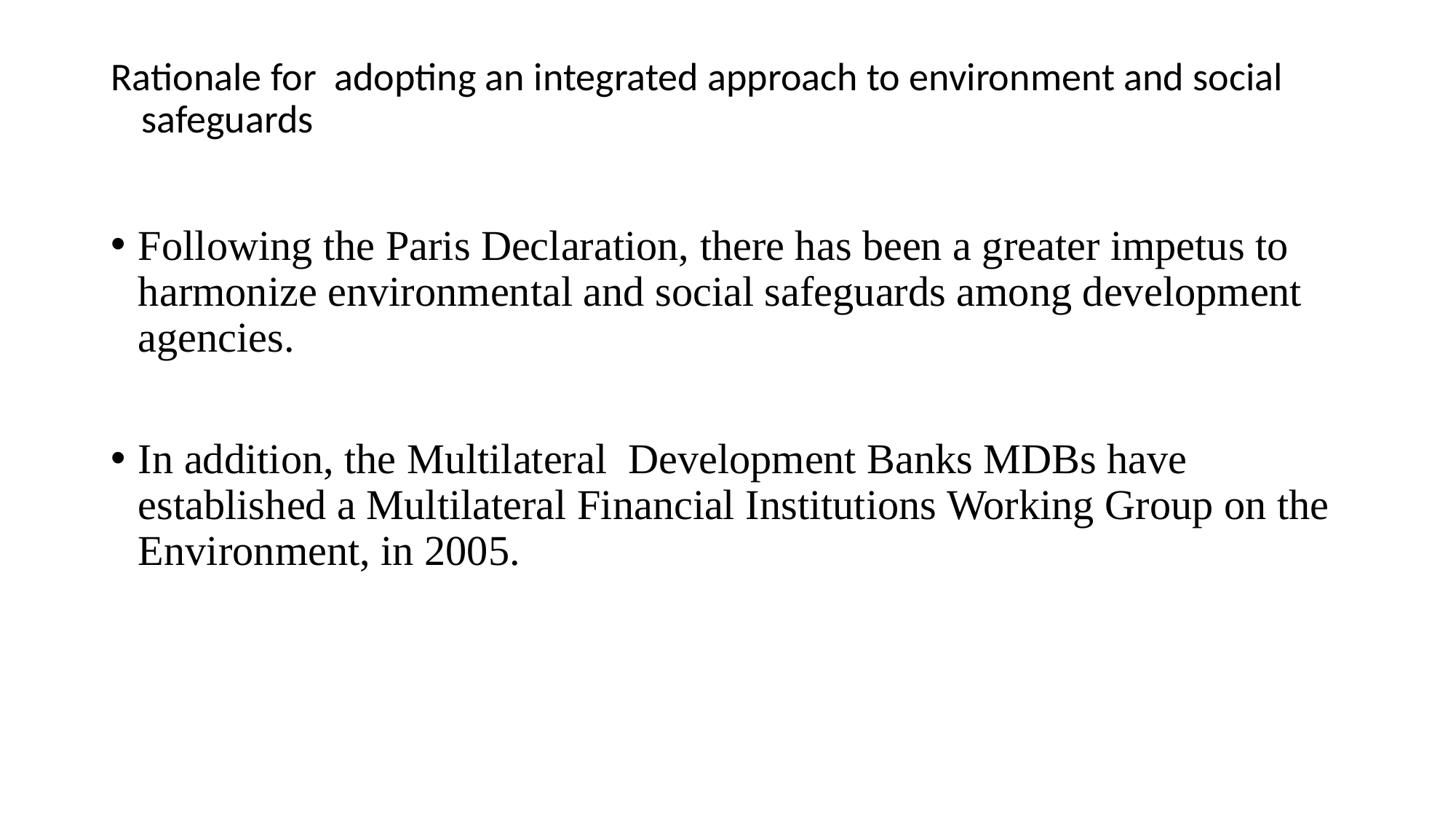

# Rationale for  adopting an integrated approach to environment and social safeguards
Following the Paris Declaration, there has been a greater impetus to harmonize environmental and social safeguards among development agencies.

In addition, the Multilateral  Development Banks MDBs have established a Multilateral Financial Institutions Working Group on the Environment, in 2005.